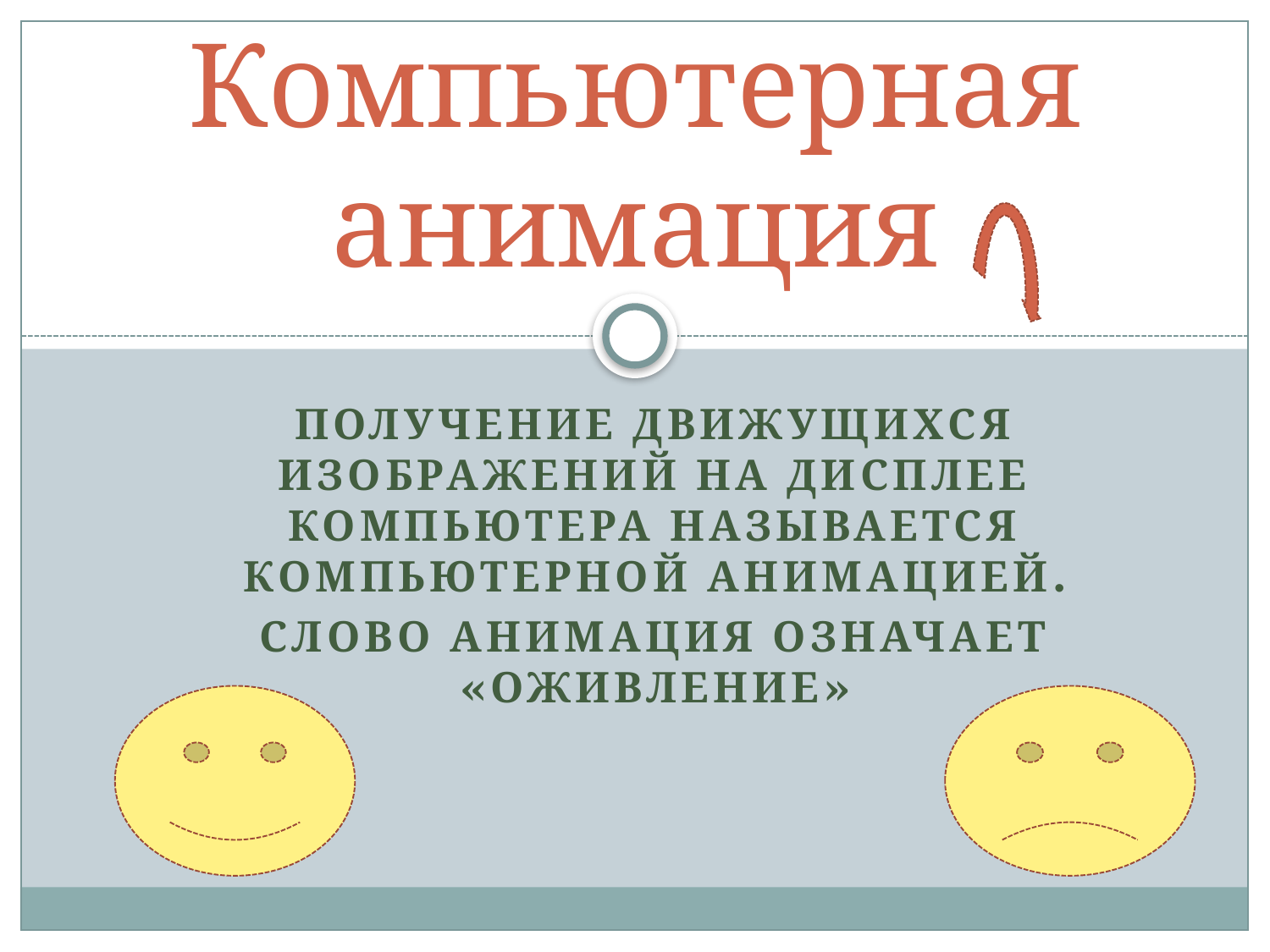

# Компьютерная анимация

Получение движущихся изображений на дисплее компьютера называется компьютерной анимацией.
Слово анимация означает «оживление»